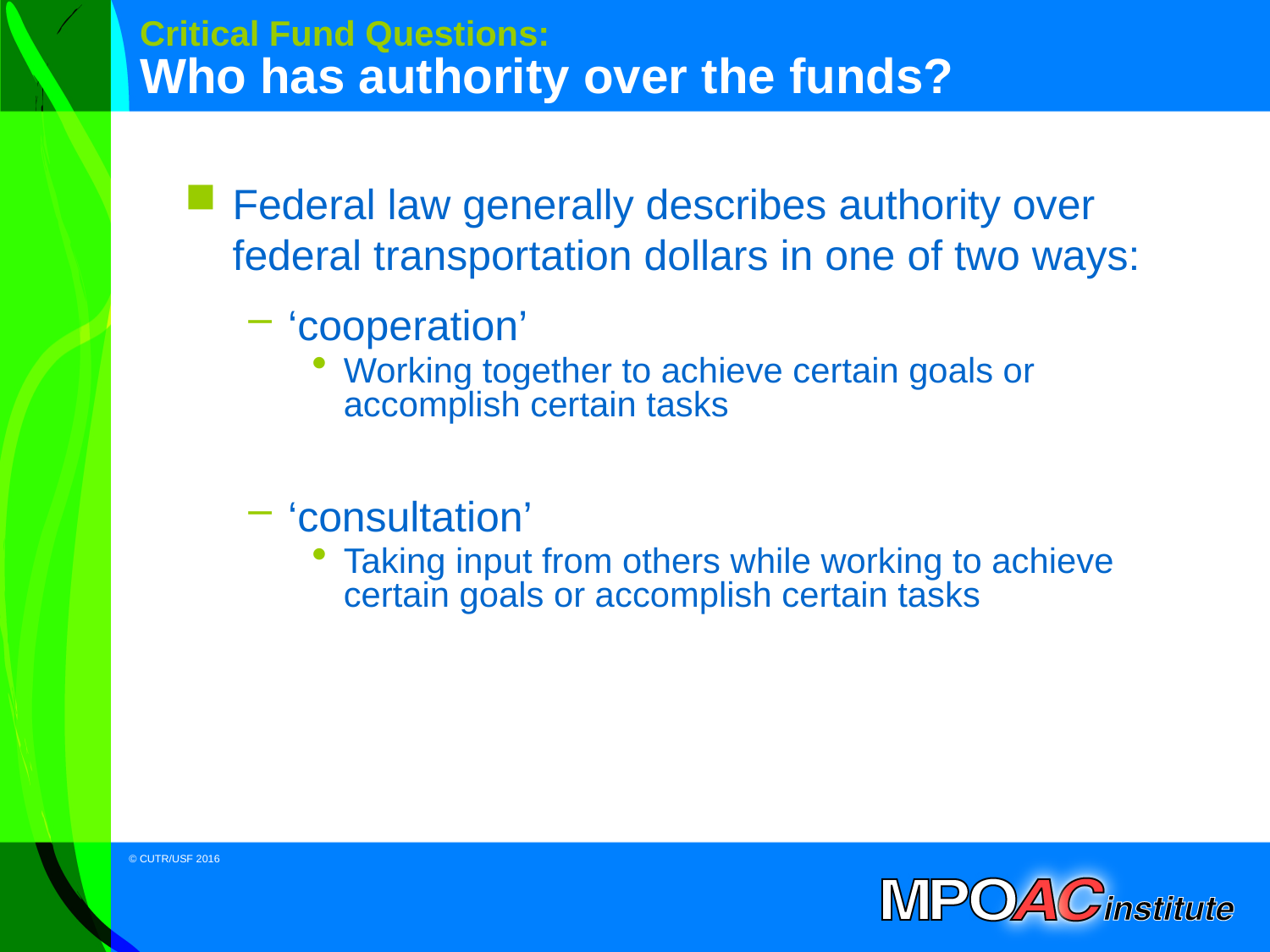

# Critical Fund Questions: Who has authority over the funds?
Federal law generally describes authority over federal transportation dollars in one of two ways:

‘cooperation’
Working together to achieve certain goals or accomplish certain tasks

‘consultation’
Taking input from others while working to achieve certain goals or accomplish certain tasks